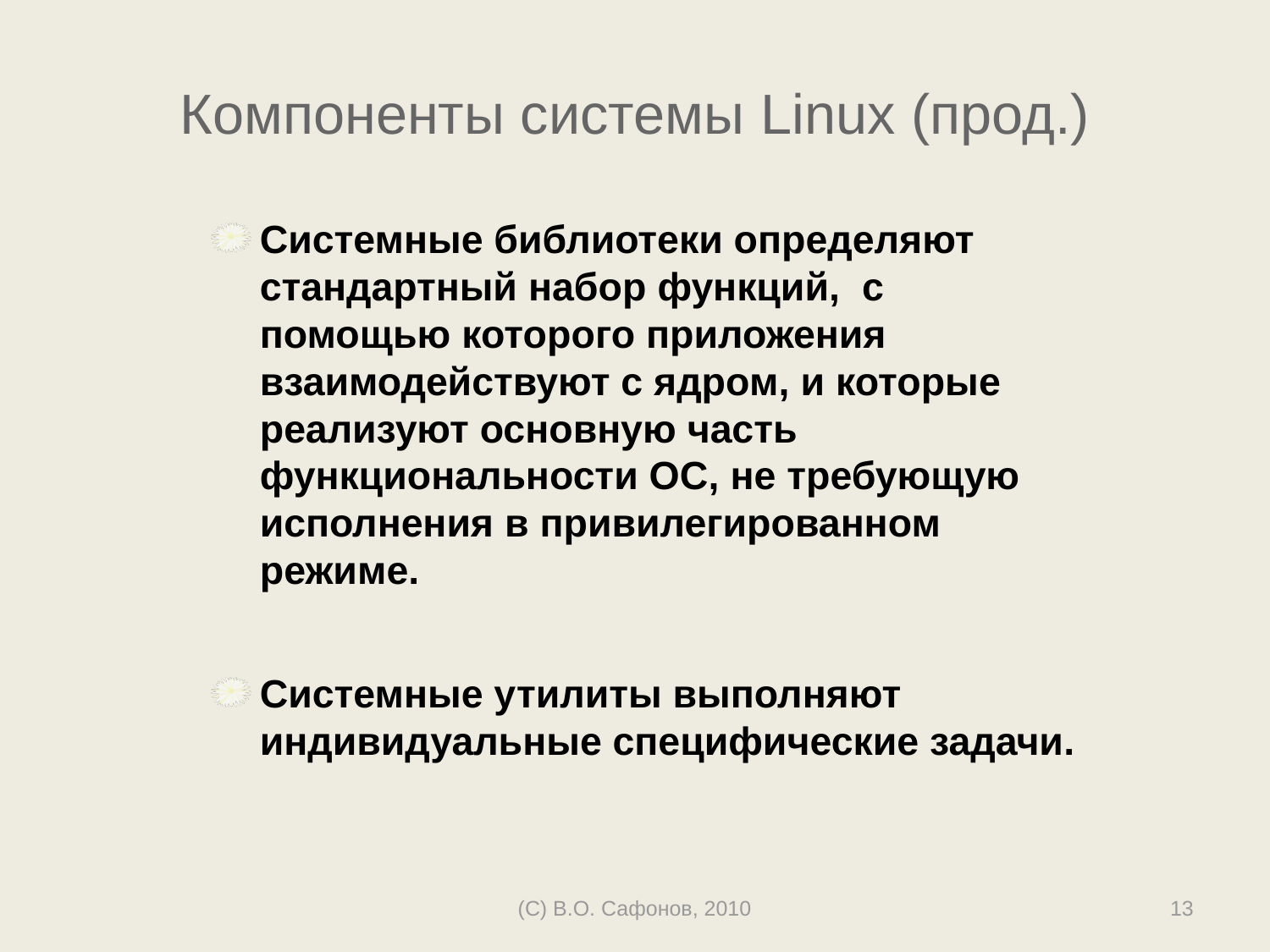

# Компоненты системы Linux (прод.)
Системные библиотеки определяют стандартный набор функций,  с помощью которого приложения взаимодействуют с ядром, и которые реализуют основную часть функциональности ОС, не требующую исполнения в привилегированном режиме.
Системные утилиты выполняют индивидуальные специфические задачи.
(C) В.О. Сафонов, 2010
13